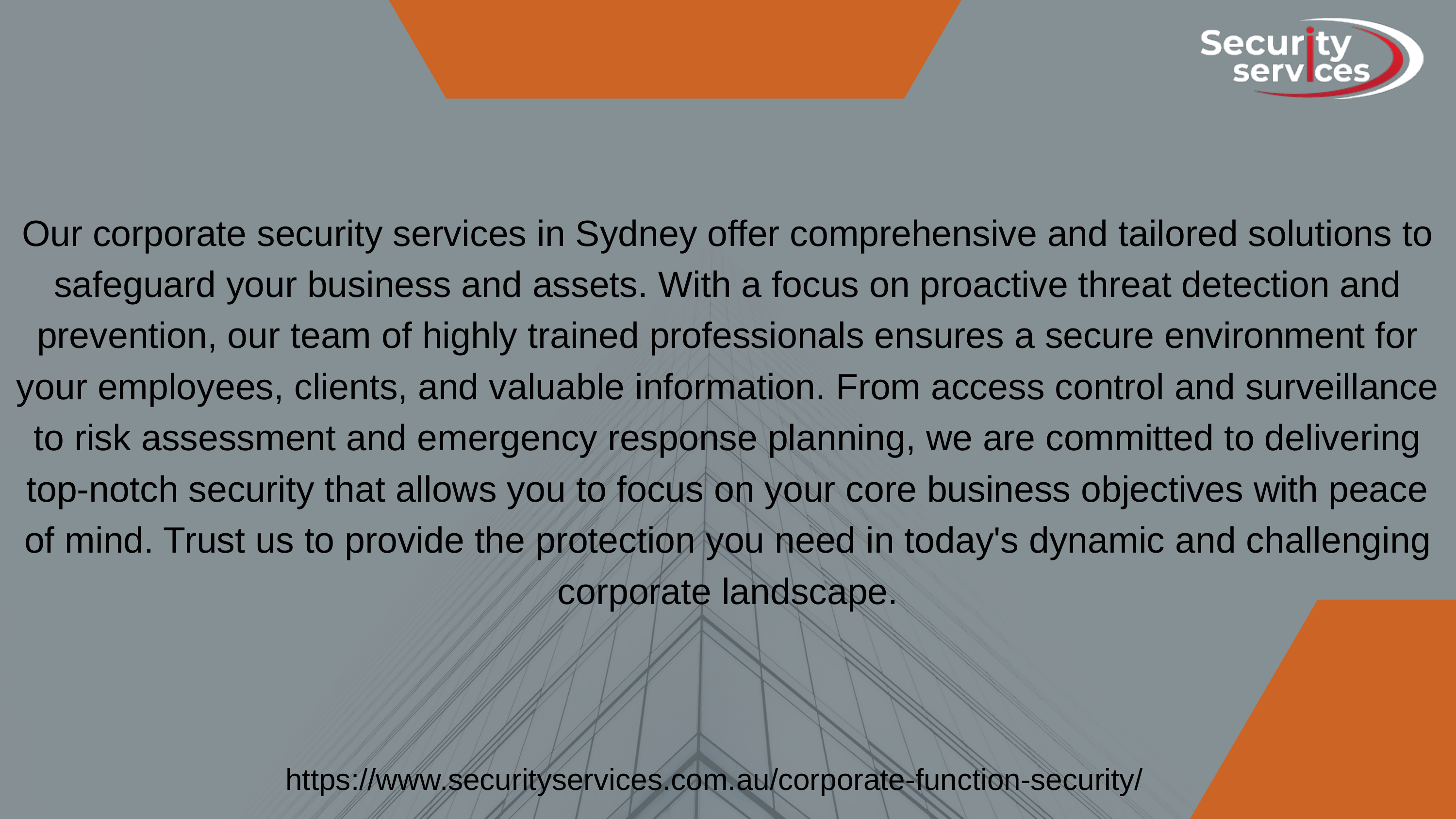

Our corporate security services in Sydney offer comprehensive and tailored solutions to safeguard your business and assets. With a focus on proactive threat detection and prevention, our team of highly trained professionals ensures a secure environment for your employees, clients, and valuable information. From access control and surveillance to risk assessment and emergency response planning, we are committed to delivering top-notch security that allows you to focus on your core business objectives with peace of mind. Trust us to provide the protection you need in today's dynamic and challenging corporate landscape.

https://www.securityservices.com.au/corporate-function-security/